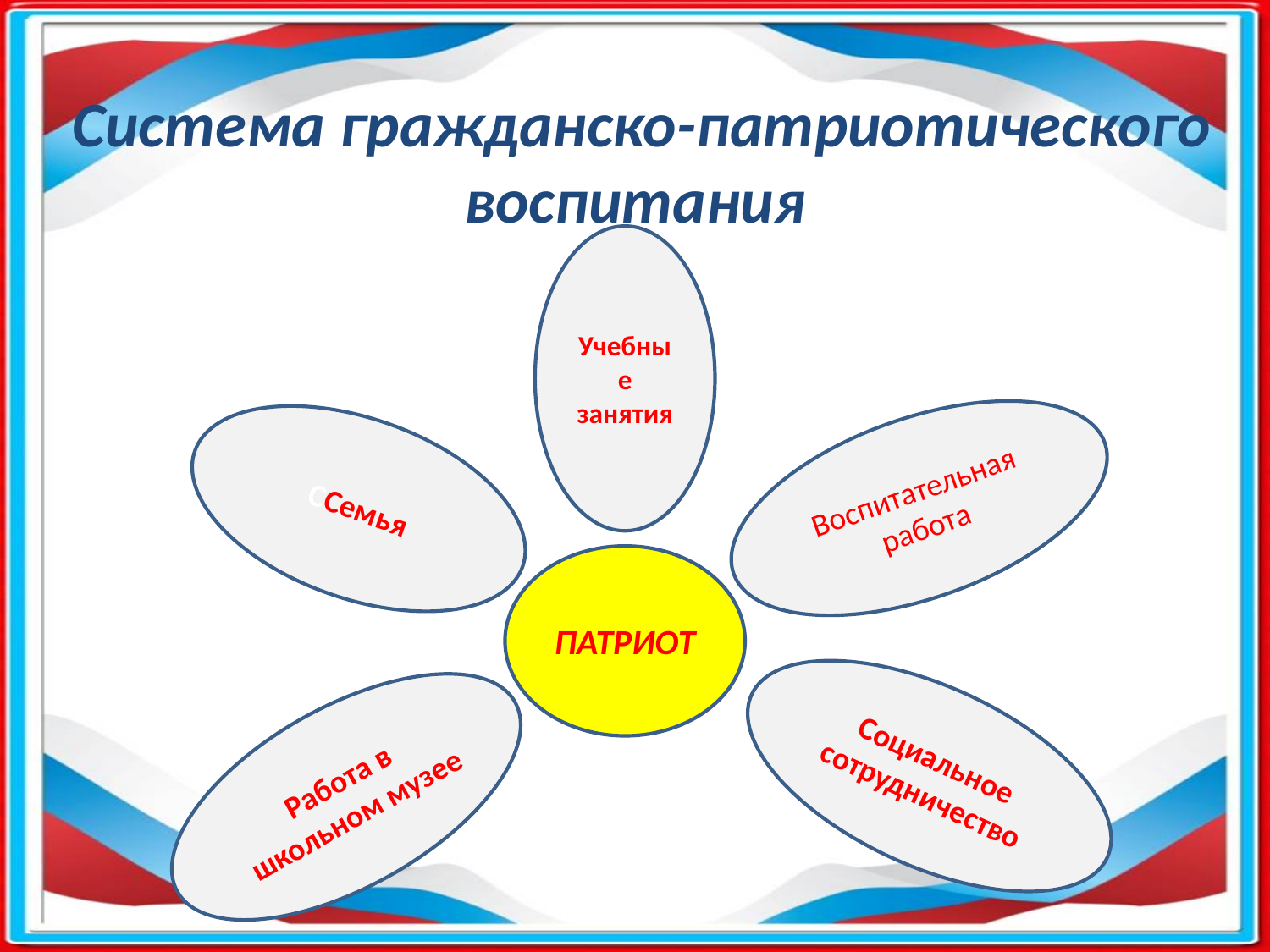

Система гражданско-патриотического воспитания
Учебные занятия

Воспитательная работа
ССемья
ПАТРИОТ
Социальное сотрудничество
Работа в школьном музее